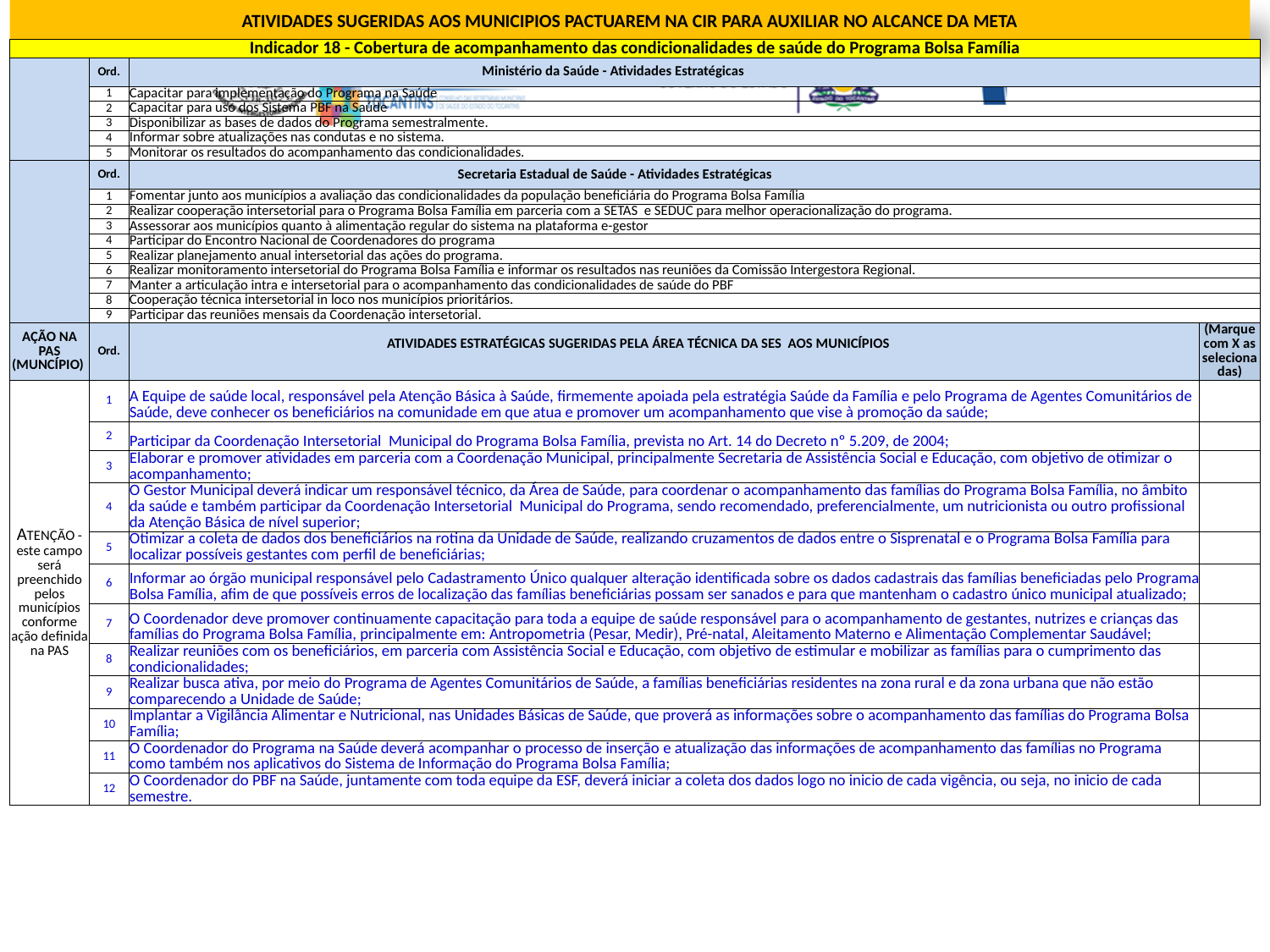

ATIVIDADES SUGERIDAS AOS MUNICIPIOS PACTUAREM NA CIR PARA AUXILIAR NO ALCANCE DA META
| Indicador 18 - Cobertura de acompanhamento das condicionalidades de saúde do Programa Bolsa Família |  |  |  |
| --- | --- | --- | --- |
|  | Ord. | Ministério da Saúde - Atividades Estratégicas |  |
|  | 1 | Capacitar para implementação do Programa na Saúde |  |
|  | 2 | Capacitar para uso dos Sistema PBF na Saúde |  |
|  | 3 | Disponibilizar as bases de dados do Programa semestralmente. |  |
|  | 4 | Informar sobre atualizações nas condutas e no sistema. |  |
|  | 5 | Monitorar os resultados do acompanhamento das condicionalidades. |  |
|  | Ord. | Secretaria Estadual de Saúde - Atividades Estratégicas |  |
|  | 1 | Fomentar junto aos municípios a avaliação das condicionalidades da população beneficiária do Programa Bolsa Família |  |
|  | 2 | Realizar cooperação intersetorial para o Programa Bolsa Família em parceria com a SETAS e SEDUC para melhor operacionalização do programa. |  |
|  | 3 | Assessorar aos municípios quanto à alimentação regular do sistema na plataforma e-gestor |  |
|  | 4 | Participar do Encontro Nacional de Coordenadores do programa |  |
|  | 5 | Realizar planejamento anual intersetorial das ações do programa. |  |
|  | 6 | Realizar monitoramento intersetorial do Programa Bolsa Família e informar os resultados nas reuniões da Comissão Intergestora Regional. |  |
|  | 7 | Manter a articulação intra e intersetorial para o acompanhamento das condicionalidades de saúde do PBF |  |
|  | 8 | Cooperação técnica intersetorial in loco nos municípios prioritários. |  |
|  | 9 | Participar das reuniões mensais da Coordenação intersetorial. |  |
| AÇÃO NA PAS (MUNCÍPIO) | Ord. | ATIVIDADES ESTRATÉGICAS SUGERIDAS PELA ÁREA TÉCNICA DA SES AOS MUNICÍPIOS | (Marque com X as selecionadas) |
| ATENÇÃO -este campo será preenchido pelos municípios conforme ação definida na PAS | 1 | A Equipe de saúde local, responsável pela Atenção Básica à Saúde, firmemente apoiada pela estratégia Saúde da Família e pelo Programa de Agentes Comunitários de Saúde, deve conhecer os beneficiários na comunidade em que atua e promover um acompanhamento que vise à promoção da saúde; |  |
|  | 2 | Participar da Coordenação Intersetorial Municipal do Programa Bolsa Família, prevista no Art. 14 do Decreto nº 5.209, de 2004; |  |
|  | 3 | Elaborar e promover atividades em parceria com a Coordenação Municipal, principalmente Secretaria de Assistência Social e Educação, com objetivo de otimizar o acompanhamento; |  |
|  | 4 | O Gestor Municipal deverá indicar um responsável técnico, da Área de Saúde, para coordenar o acompanhamento das famílias do Programa Bolsa Família, no âmbito da saúde e também participar da Coordenação Intersetorial Municipal do Programa, sendo recomendado, preferencialmente, um nutricionista ou outro profissional da Atenção Básica de nível superior; |  |
|  | 5 | Otimizar a coleta de dados dos beneficiários na rotina da Unidade de Saúde, realizando cruzamentos de dados entre o Sisprenatal e o Programa Bolsa Família para localizar possíveis gestantes com perfil de beneficiárias; |  |
|  | 6 | Informar ao órgão municipal responsável pelo Cadastramento Único qualquer alteração identificada sobre os dados cadastrais das famílias beneficiadas pelo Programa Bolsa Família, afim de que possíveis erros de localização das famílias beneficiárias possam ser sanados e para que mantenham o cadastro único municipal atualizado; |  |
|  | 7 | O Coordenador deve promover continuamente capacitação para toda a equipe de saúde responsável para o acompanhamento de gestantes, nutrizes e crianças das famílias do Programa Bolsa Família, principalmente em: Antropometria (Pesar, Medir), Pré-natal, Aleitamento Materno e Alimentação Complementar Saudável; |  |
|  | 8 | Realizar reuniões com os beneficiários, em parceria com Assistência Social e Educação, com objetivo de estimular e mobilizar as famílias para o cumprimento das condicionalidades; |  |
|  | 9 | Realizar busca ativa, por meio do Programa de Agentes Comunitários de Saúde, a famílias beneficiárias residentes na zona rural e da zona urbana que não estão comparecendo a Unidade de Saúde; |  |
|  | 10 | Implantar a Vigilância Alimentar e Nutricional, nas Unidades Básicas de Saúde, que proverá as informações sobre o acompanhamento das famílias do Programa Bolsa Família; |  |
|  | 11 | O Coordenador do Programa na Saúde deverá acompanhar o processo de inserção e atualização das informações de acompanhamento das famílias no Programa como também nos aplicativos do Sistema de Informação do Programa Bolsa Família; |  |
|  | 12 | O Coordenador do PBF na Saúde, juntamente com toda equipe da ESF, deverá iniciar a coleta dos dados logo no inicio de cada vigência, ou seja, no inicio de cada semestre. |  |